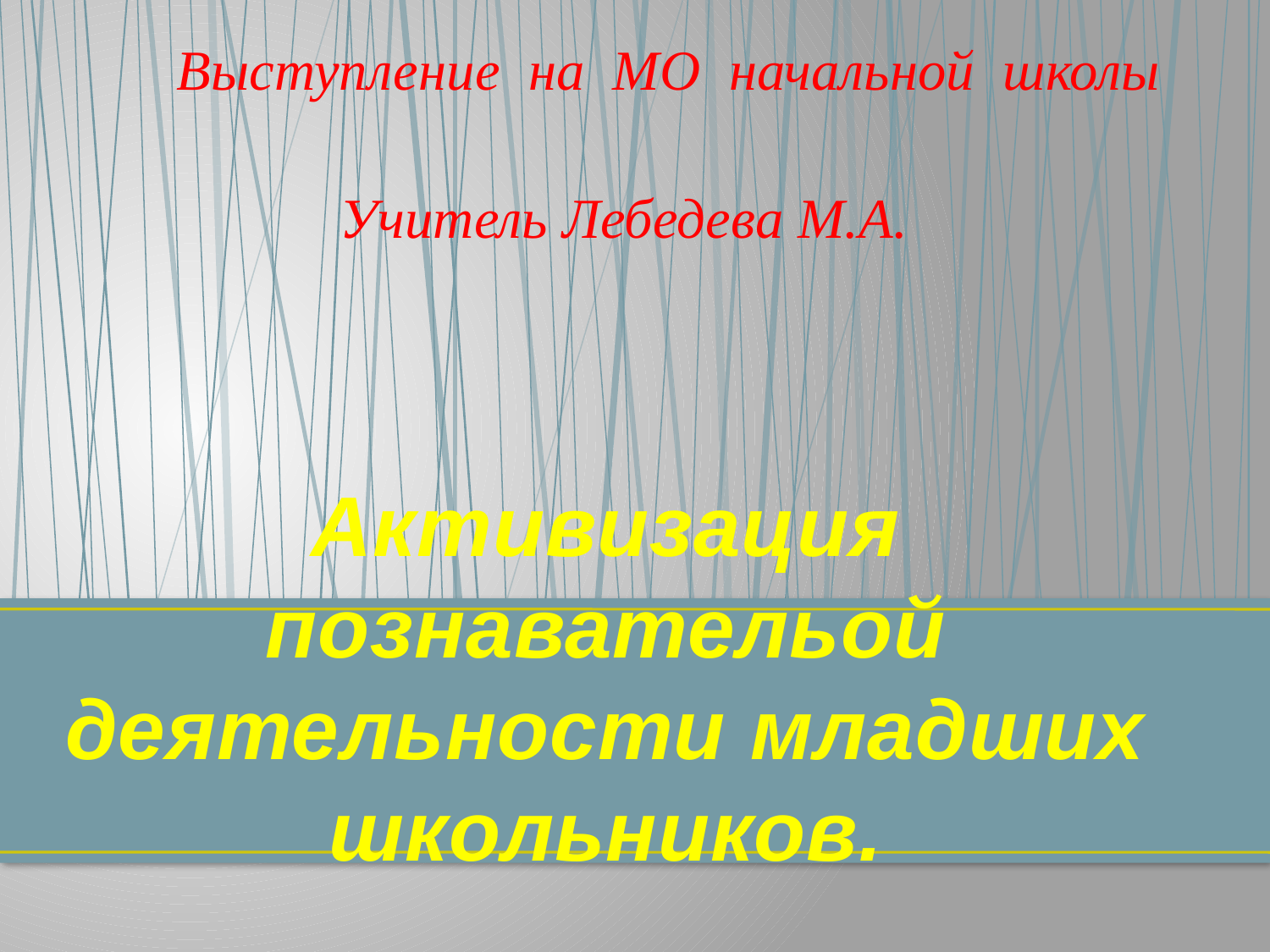

Выступление  на  МО  начальной  школы
Учитель Лебедева М.А.
# Активизация познавательой деятельности младших школьников.